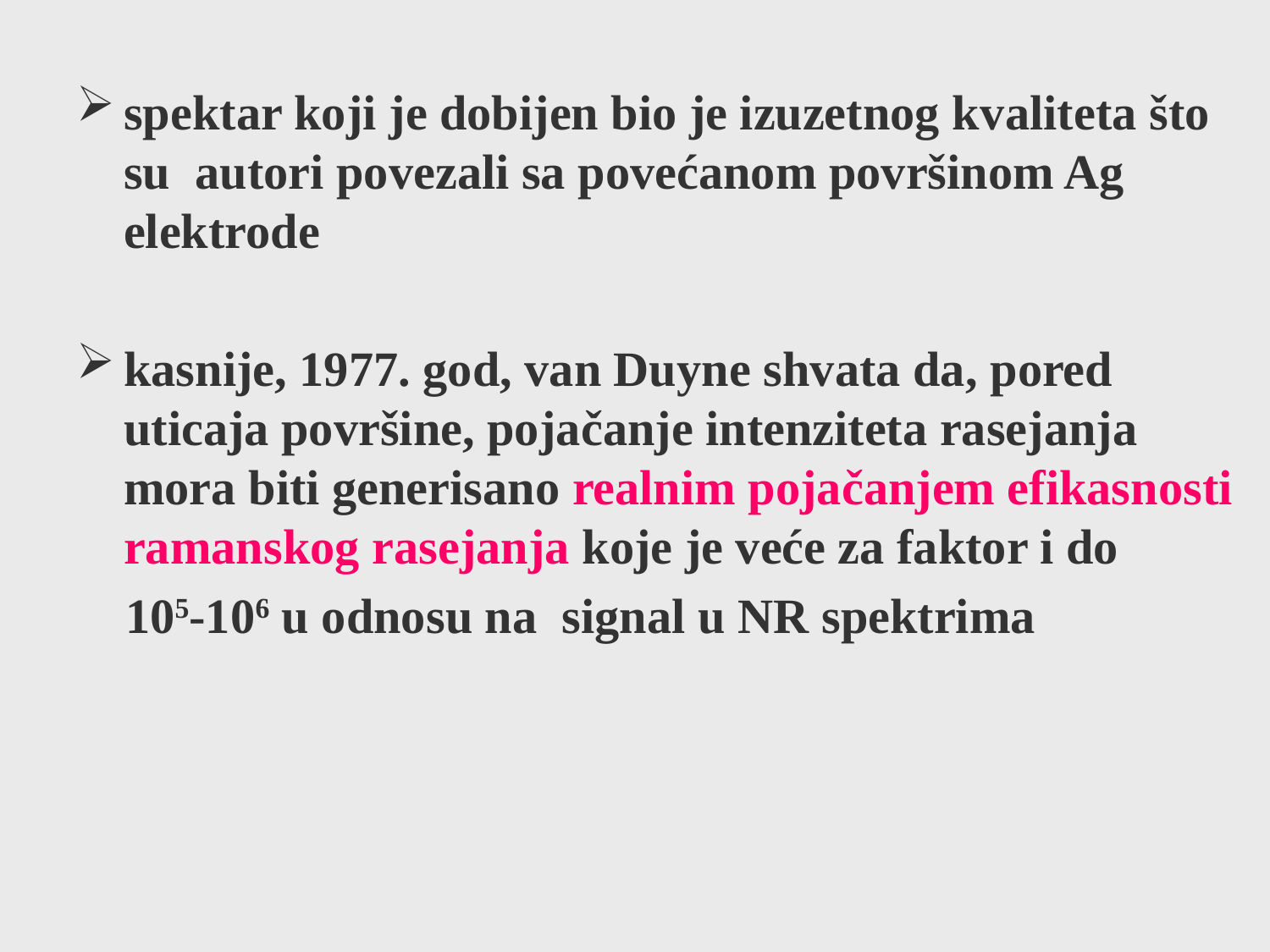

spektar koji je dobijen bio je izuzetnog kvaliteta što su  autori povezali sa povećanom površinom Ag elektrode

kasnije, 1977. god, van Duyne shvata da, pored uticaja površine, pojačanje intenziteta rasejanja mora biti generisano realnim pojačanjem efikasnosti ramanskog rasejanja koje je veće za faktor i do
    105-106 u odnosu na  signal u NR spektrima